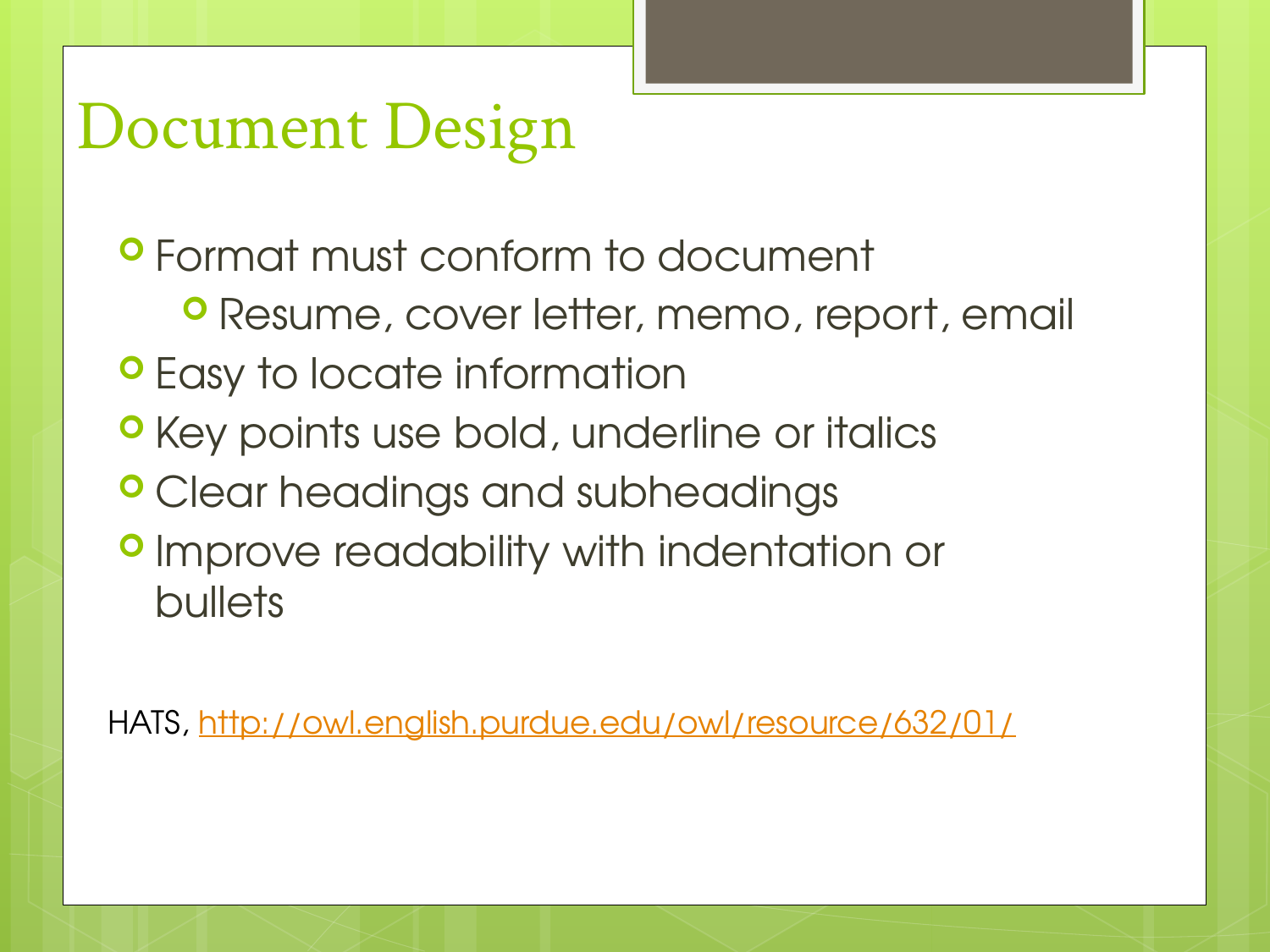

# Document Design
Format must conform to document
Resume, cover letter, memo, report, email
Easy to locate information
Key points use bold, underline or italics
Clear headings and subheadings
Improve readability with indentation or bullets

HATS, http://owl.english.purdue.edu/owl/resource/632/01/